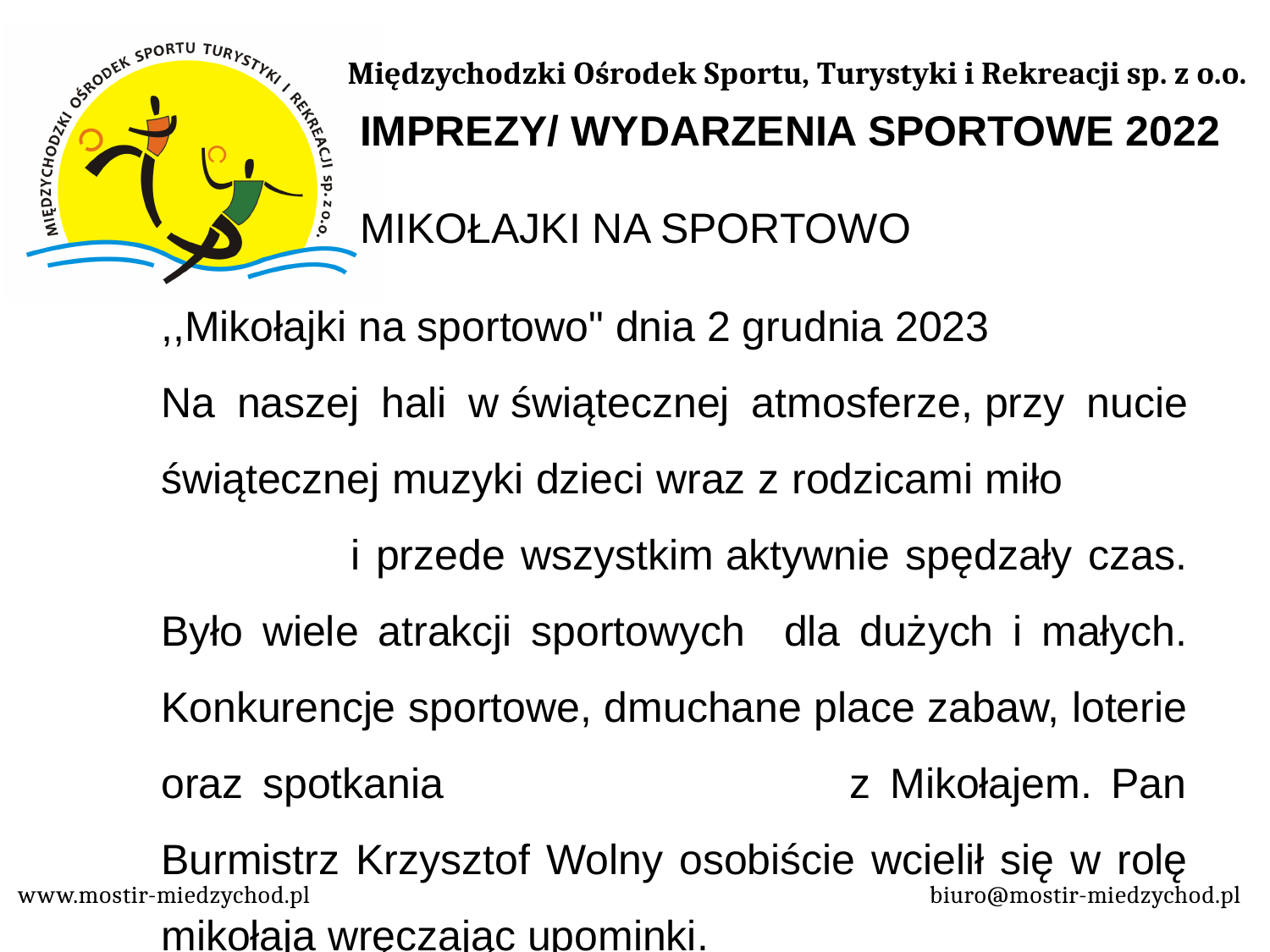

IMPREZY/ WYDARZENIA SPORTOWE 2022

MIKOŁAJKI NA SPORTOWO

,,Mikołajki na sportowo" dnia 2 grudnia 2023
Na naszej hali w świątecznej atmosferze, przy nucie świątecznej muzyki dzieci wraz z rodzicami miło                       i przede wszystkim aktywnie spędzały czas. Było wiele atrakcji sportowych  dla dużych i małych. Konkurencje sportowe, dmuchane place zabaw, loterie oraz spotkania                     z Mikołajem. Pan Burmistrz Krzysztof Wolny osobiście wcielił się w rolę mikołaja wręczając upominki.